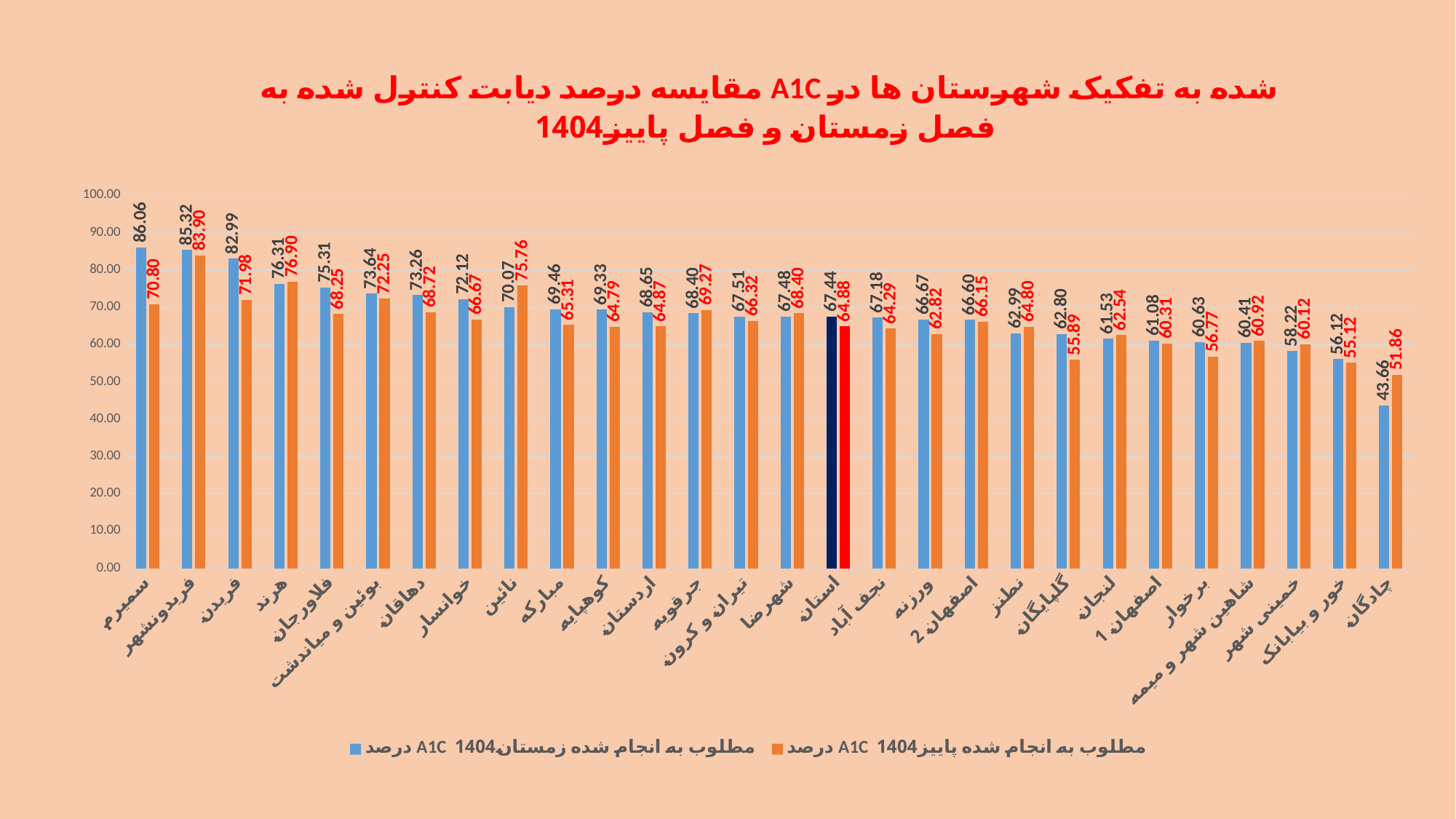

### Chart: مقایسه درصد دیابت کنترل شده به A1C شده به تفکیک شهرستان ها در فصل زمستان و فصل پاییز1404

| Category | درصد A1C  مطلوب به انجام شده زمستان1404  | درصد A1C  مطلوب به انجام شده پاییز1404 |
|---|---|---|
| سمیرم | 86.06060606060606 | 70.8 |
| فریدونشهر | 85.3211009174312 | 83.8961038961039 |
| فریدن | 82.9896907216495 | 71.9840478564307 |
| هرند | 76.30662020905923 | 76.89530685920577 |
| فلاورجان | 75.30707327403643 | 68.24786324786325 |
| بوئین و میاندشت | 73.63636363636363 | 72.25274725274726 |
| دهاقان | 73.25581395348837 | 68.7248322147651 |
| خوانسار | 72.12020033388981 | 66.66666666666666 |
| نائین | 70.07042253521126 | 75.75757575757575 |
| مبارکه | 69.46308724832215 | 65.3061224489796 |
| کوهپایه | 69.32515337423312 | 64.7887323943662 |
| اردستان | 68.65203761755487 | 64.87148102815178 |
| جرقویه | 68.3982683982684 | 69.26829268292683 |
| تیران و کرون | 67.51054852320675 | 66.32443531827515 |
| شهرضا | 67.48466257668711 | 68.39622641509435 |
| استان | 67.4449496755735 | 64.88409071888861 |
| نجف آباد | 67.18301778542742 | 64.2925430210325 |
| ورزنه | 66.66666666666666 | 62.82051282051282 |
| اصفهان 2 | 66.59910822861775 | 66.1456601263718 |
| نطنز | 62.989323843416365 | 64.80446927374301 |
| گلپایگان | 62.8 | 55.89123867069487 |
| لنجان | 61.532258064516135 | 62.54467476769121 |
| اصفهان 1 | 61.07594936708861 | 60.306406685236766 |
| برخوار | 60.63291139240506 | 56.77018633540373 |
| شاهین شهر و میمه | 60.40816326530612 | 60.924369747899156 |
| خمینی شهر | 58.223684210526315 | 60.12068019747668 |
| خور و بیابانک | 56.11510791366906 | 55.118110236220474 |
| چادگان | 43.66197183098591 | 51.864406779661024 |